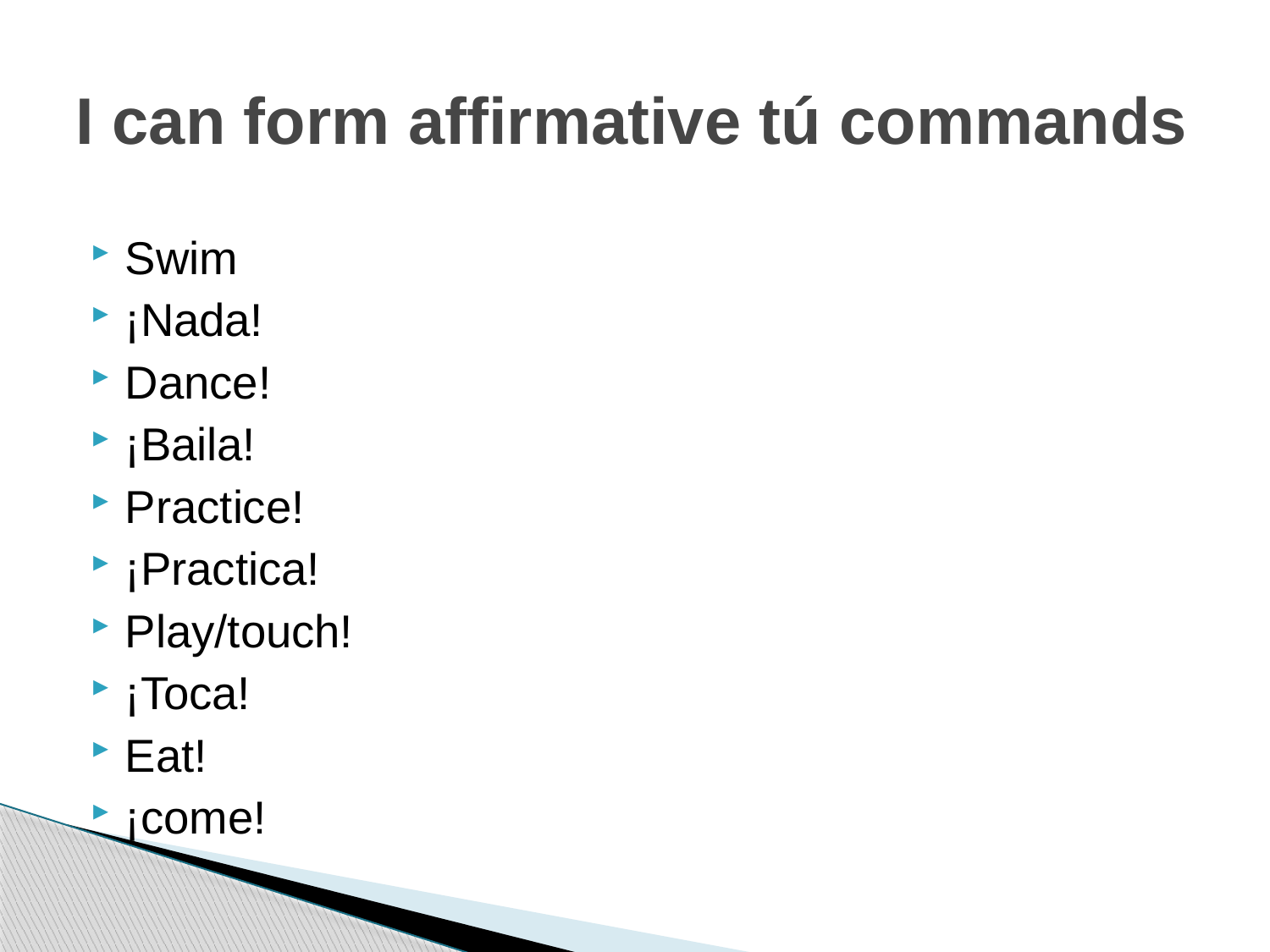

# I can form affirmative tú commands
Swim
¡Nada!
Dance!
¡Baila!
Practice!
¡Practica!
Play/touch!
¡Toca!
Eat!
¡come!